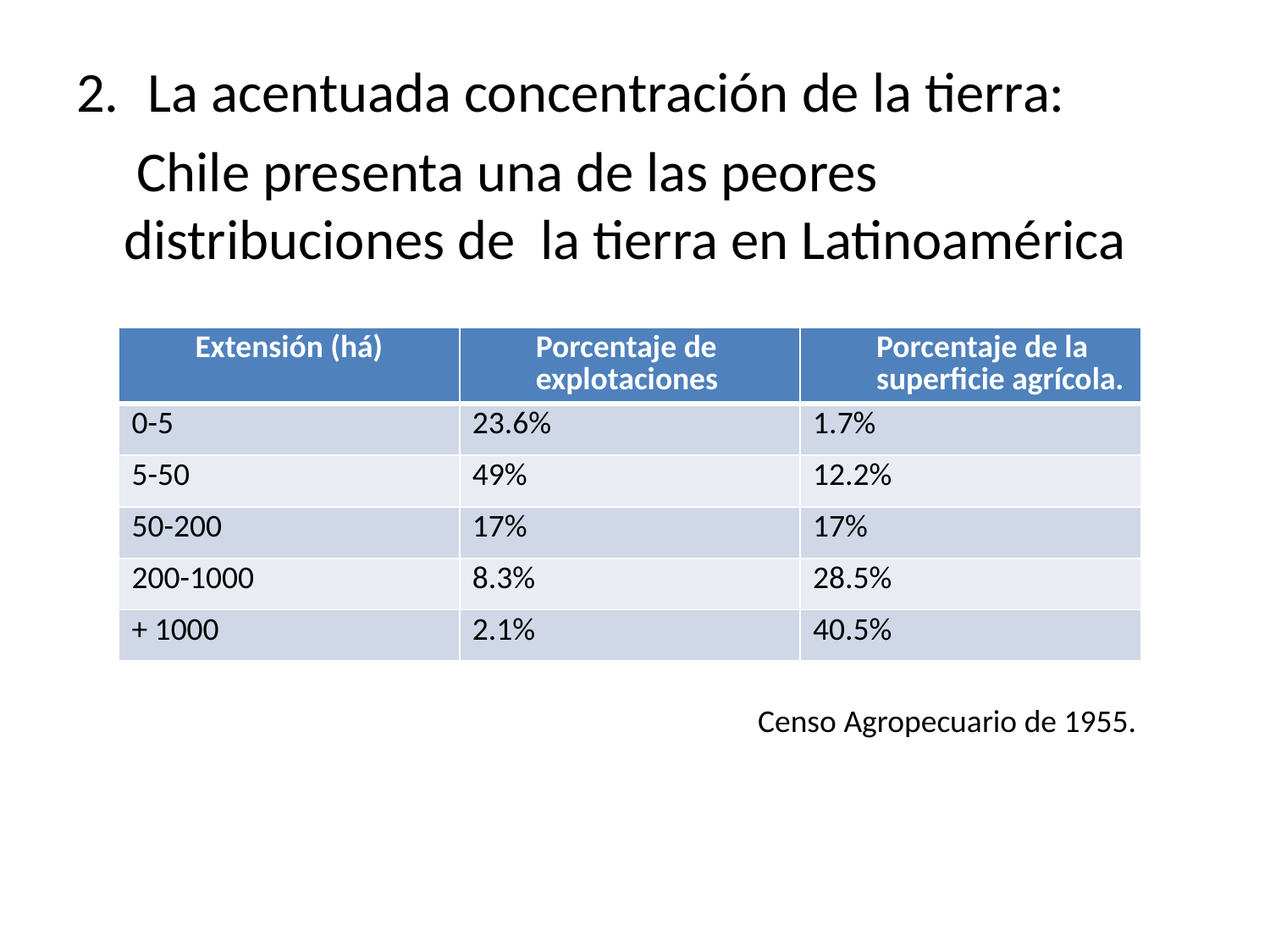

La acentuada concentración de la tierra:
	 Chile presenta una de las peores distribuciones de  la tierra en Latinoamérica

| Extensión (há) | Porcentaje de explotaciones | Porcentaje de la superficie agrícola. |
| --- | --- | --- |
| 0-5 | 23.6% | 1.7% |
| 5-50 | 49% | 12.2% |
| 50-200 | 17% | 17% |
| 200-1000 | 8.3% | 28.5% |
| + 1000 | 2.1% | 40.5% |
Censo Agropecuario de 1955.